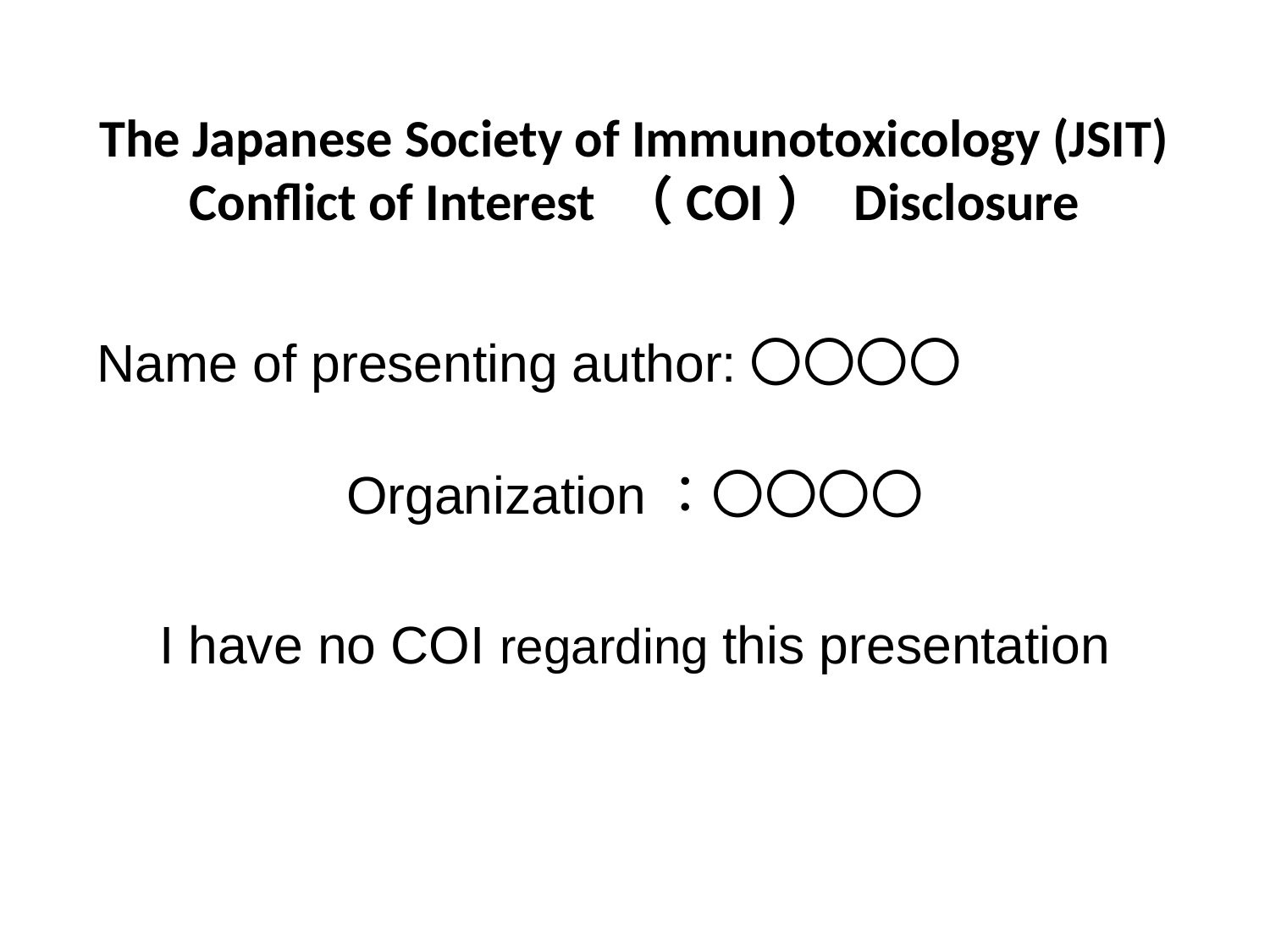

# The Japanese Society of Immunotoxicology (JSIT) Conflict of Interest （COI） Disclosure
Name of presenting author:〇〇〇〇
Organization：〇〇〇〇

I have no COI regarding this presentation